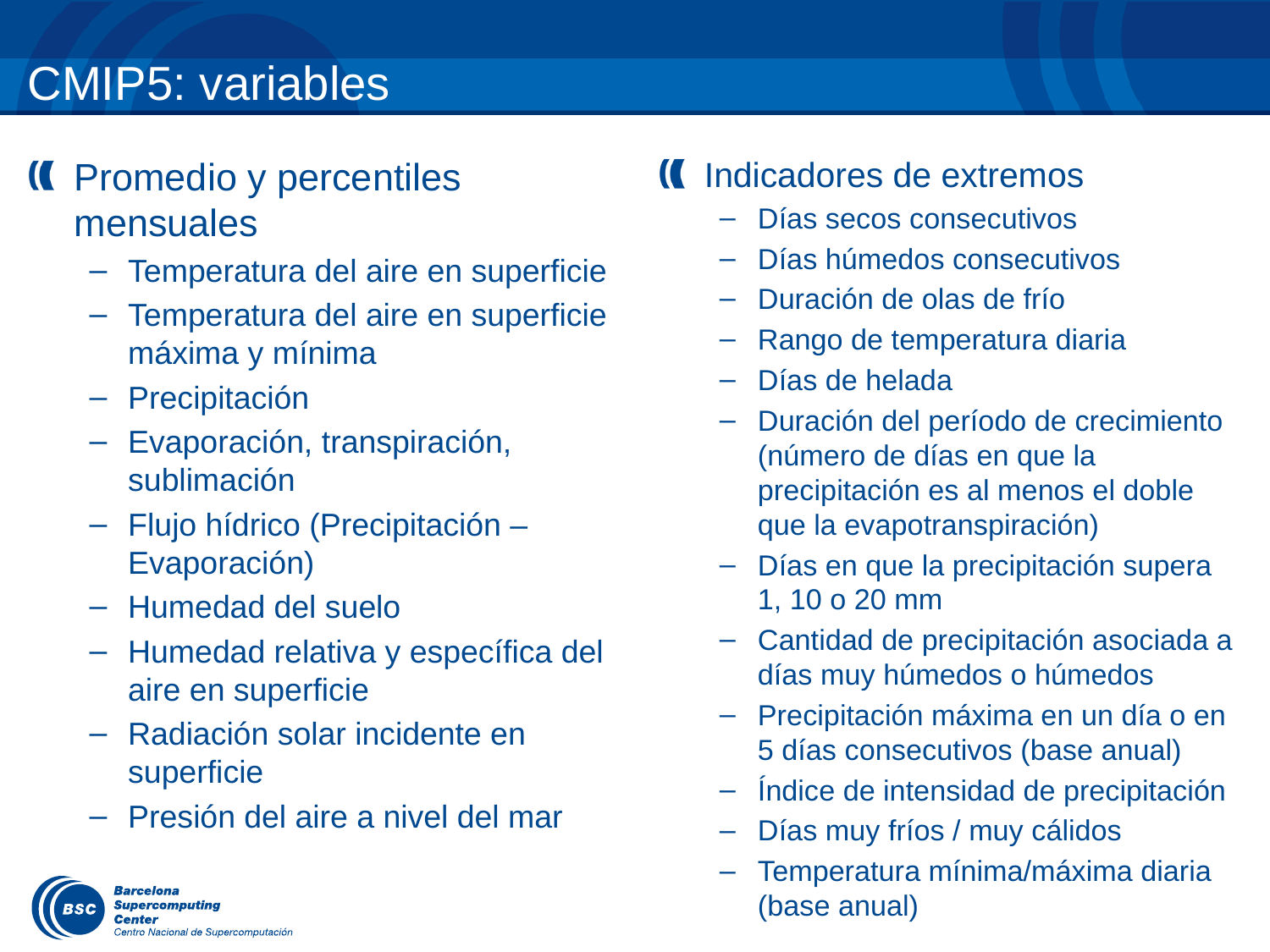

# CMIP5: variables
Indicadores de extremos
Días secos consecutivos
Días húmedos consecutivos
Duración de olas de frío
Rango de temperatura diaria
Días de helada
Duración del período de crecimiento (número de días en que la precipitación es al menos el doble que la evapotranspiración)
Días en que la precipitación supera 1, 10 o 20 mm
Cantidad de precipitación asociada a días muy húmedos o húmedos
Precipitación máxima en un día o en 5 días consecutivos (base anual)
Índice de intensidad de precipitación
Días muy fríos / muy cálidos
Temperatura mínima/máxima diaria (base anual)

Promedio y percentiles mensuales
Temperatura del aire en superficie
Temperatura del aire en superficie máxima y mínima
Precipitación
Evaporación, transpiración, sublimación
Flujo hídrico (Precipitación – Evaporación)
Humedad del suelo
Humedad relativa y específica del aire en superficie
Radiación solar incidente en superficie
Presión del aire a nivel del mar